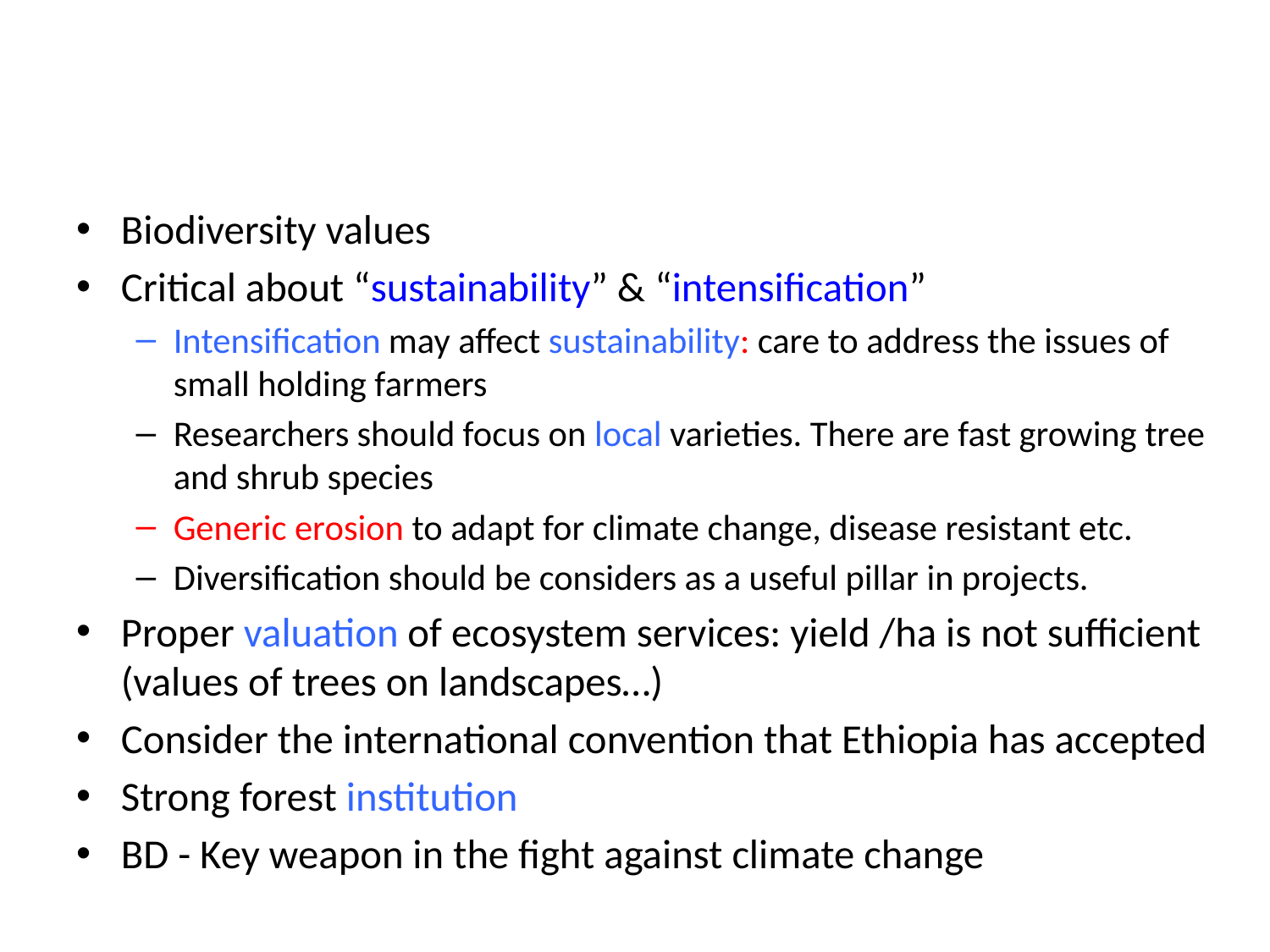

#
Biodiversity values
Critical about “sustainability” & “intensification”
Intensification may affect sustainability: care to address the issues of small holding farmers
Researchers should focus on local varieties. There are fast growing tree and shrub species
Generic erosion to adapt for climate change, disease resistant etc.
Diversification should be considers as a useful pillar in projects.
Proper valuation of ecosystem services: yield /ha is not sufficient (values of trees on landscapes…)
Consider the international convention that Ethiopia has accepted
Strong forest institution
BD - Key weapon in the fight against climate change